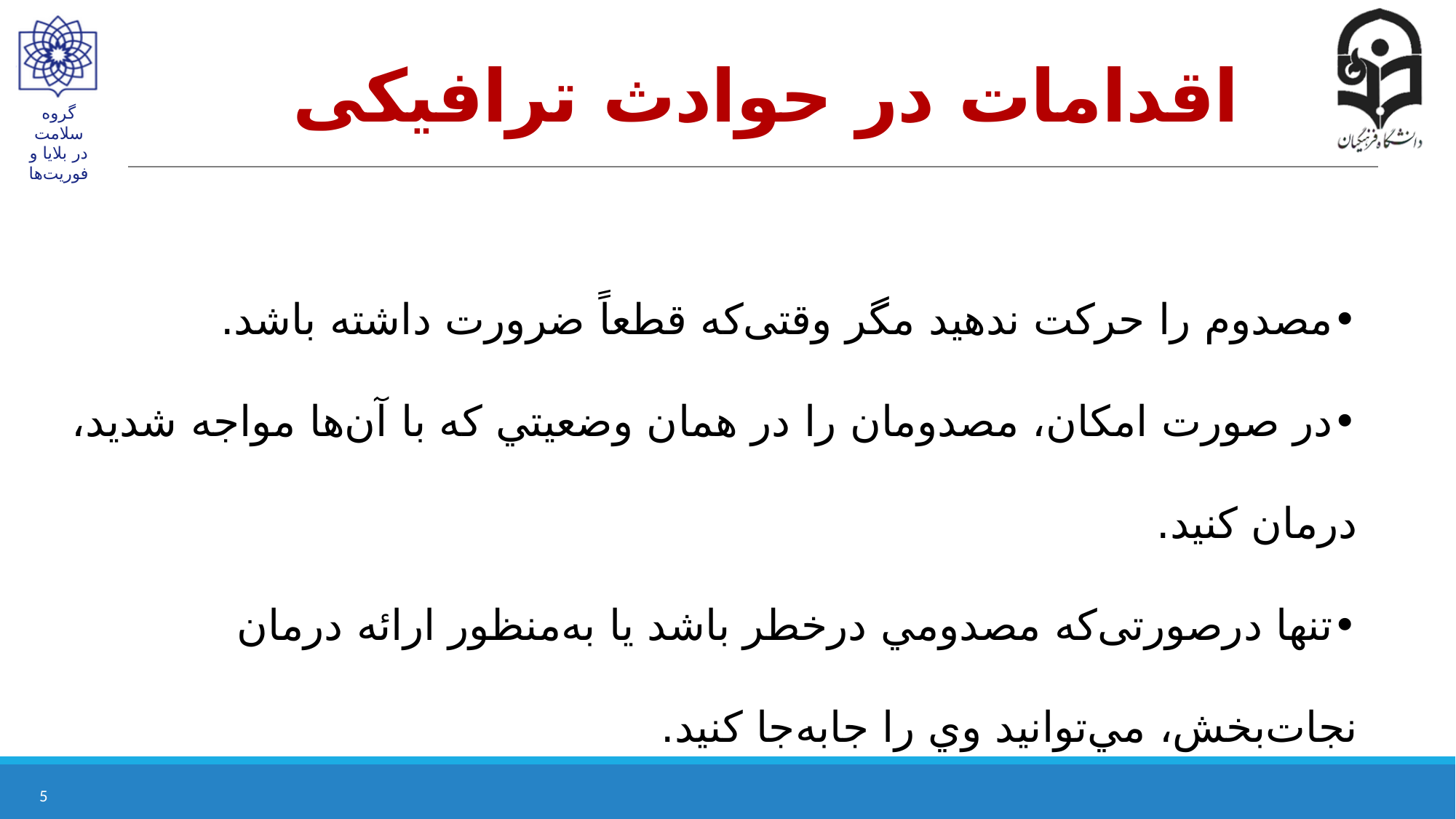

# اقدامات در حوادث ترافیکی
•	مصدوم‌ را حركت‌ ندهيد مگر وقتی‌که‌ قطعاً ضرورت‌ داشته‌ باشد.
•	در صورت‌ امكان‌، مصدومان‌ را در همان‌ وضعيتي‌ كه‌ با آن‌ها مواجه‌ شديد، درمان‌ كنيد.
•	تنها درصورتی‌که‌ مصدومي‌ درخطر باشد يا به‌منظور ارائه‌ درمان‌ نجات‌بخش‌، مي‌توانيد وي‌ را جابه‌جا كنيد.
5